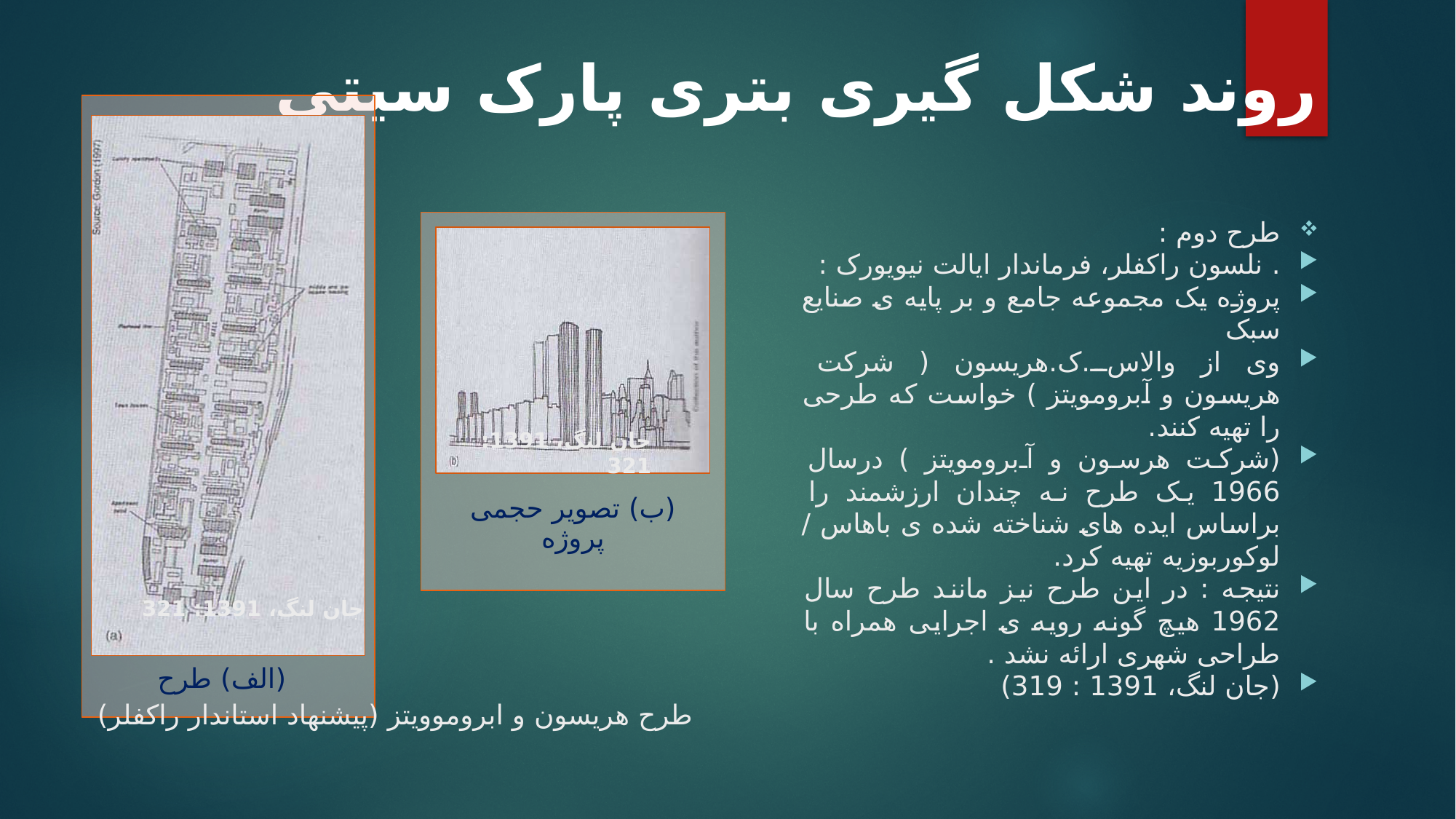

# روند شکل گیری بتری پارک سیتی
(الف) طرح
(ب) تصویر حجمی پروژه
جان لنگ، 1391: 321
جان لنگ، 1391: 321

طرح دوم :
. نلسون راکفلر، فرماندار ایالت نیویورک :
پروژه یک مجموعه جامع و بر پایه ی صنایع سبک
وی از والاس.ک.هریسون ( شرکت هریسون و آبرومویتز ) خواست که طرحی را تهیه کنند.
(شرکت هرسون و آبرومویتز ) درسال 1966 یک طرح نه چندان ارزشمند را براساس ایده های شناخته شده ی باهاس / لوکوربوزیه تهیه کرد.
نتیجه : در این طرح نیز مانند طرح سال 1962 هیچ گونه رویه ی اجرایی همراه با طراحی شهری ارائه نشد .
(جان لنگ، 1391 : 319)

طرح هریسون و ابروموویتز (پیشنهاد استاندار راکفلر)